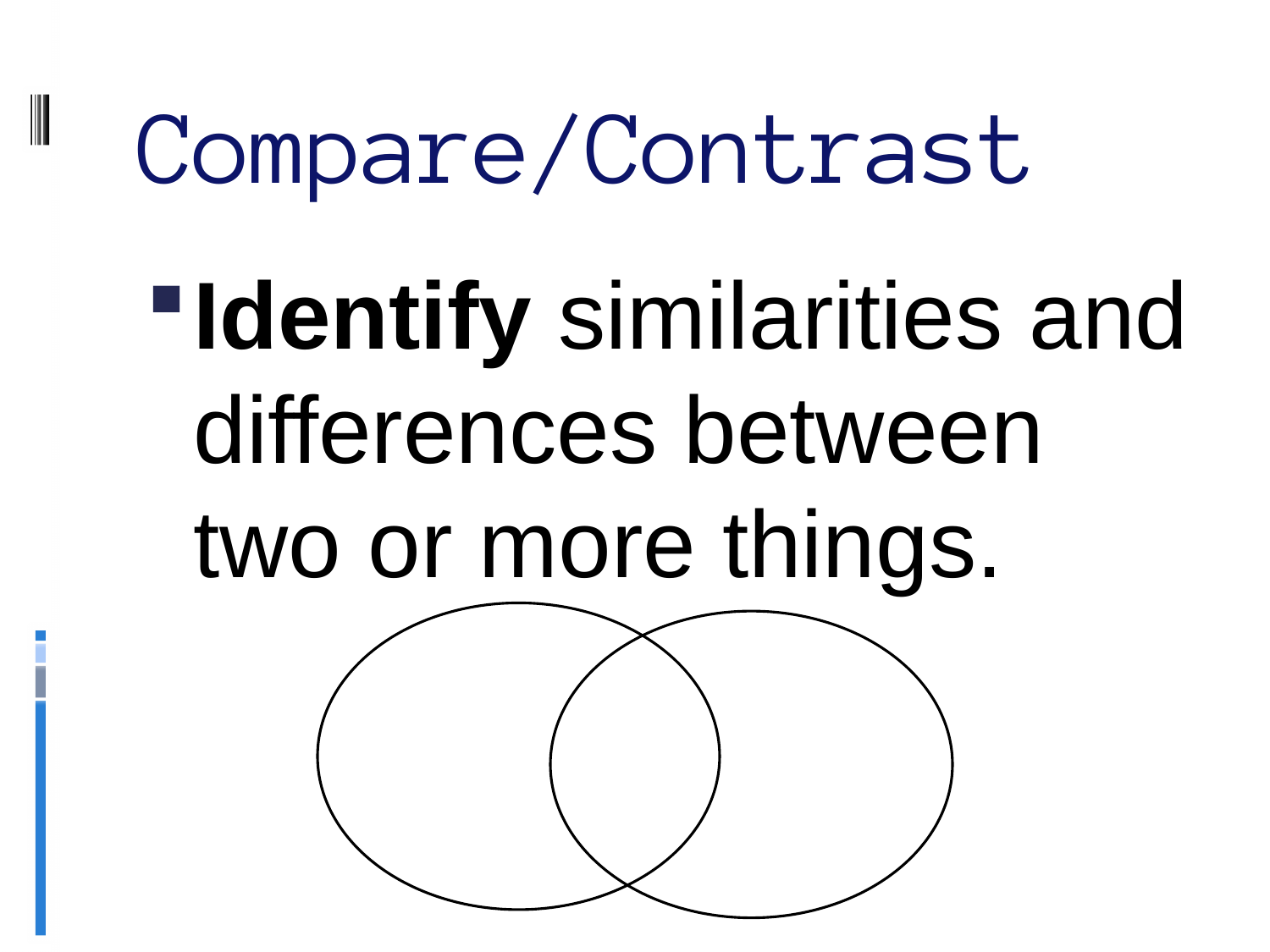

# Compare/Contrast
Identify similarities and differences between two or more things.